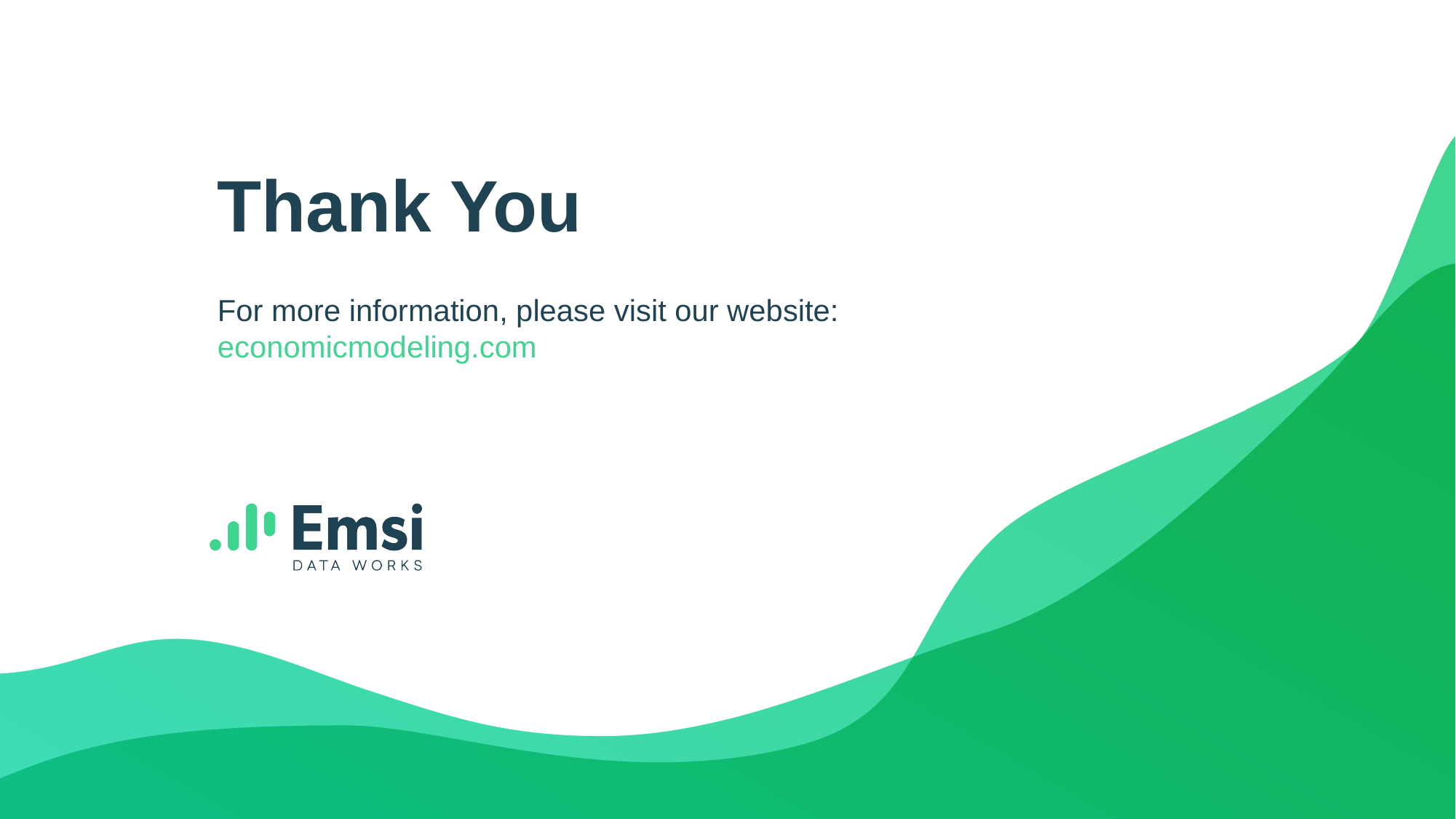

# Thank You
For more information, please visit our website: economicmodeling.com